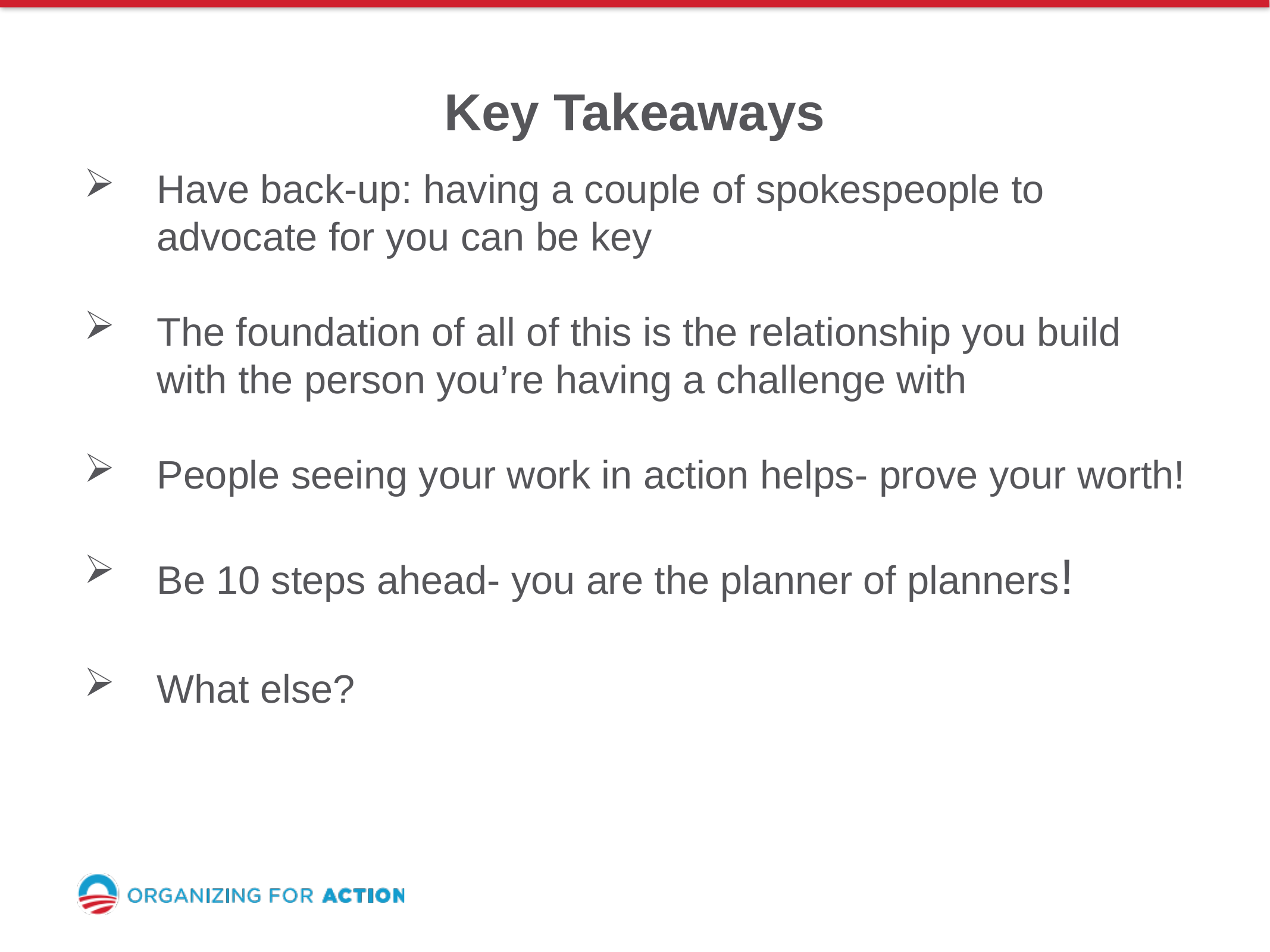

Key Takeaways
Have back-up: having a couple of spokespeople to advocate for you can be key

The foundation of all of this is the relationship you build with the person you’re having a challenge with

People seeing your work in action helps- prove your worth!

Be 10 steps ahead- you are the planner of planners!

What else?